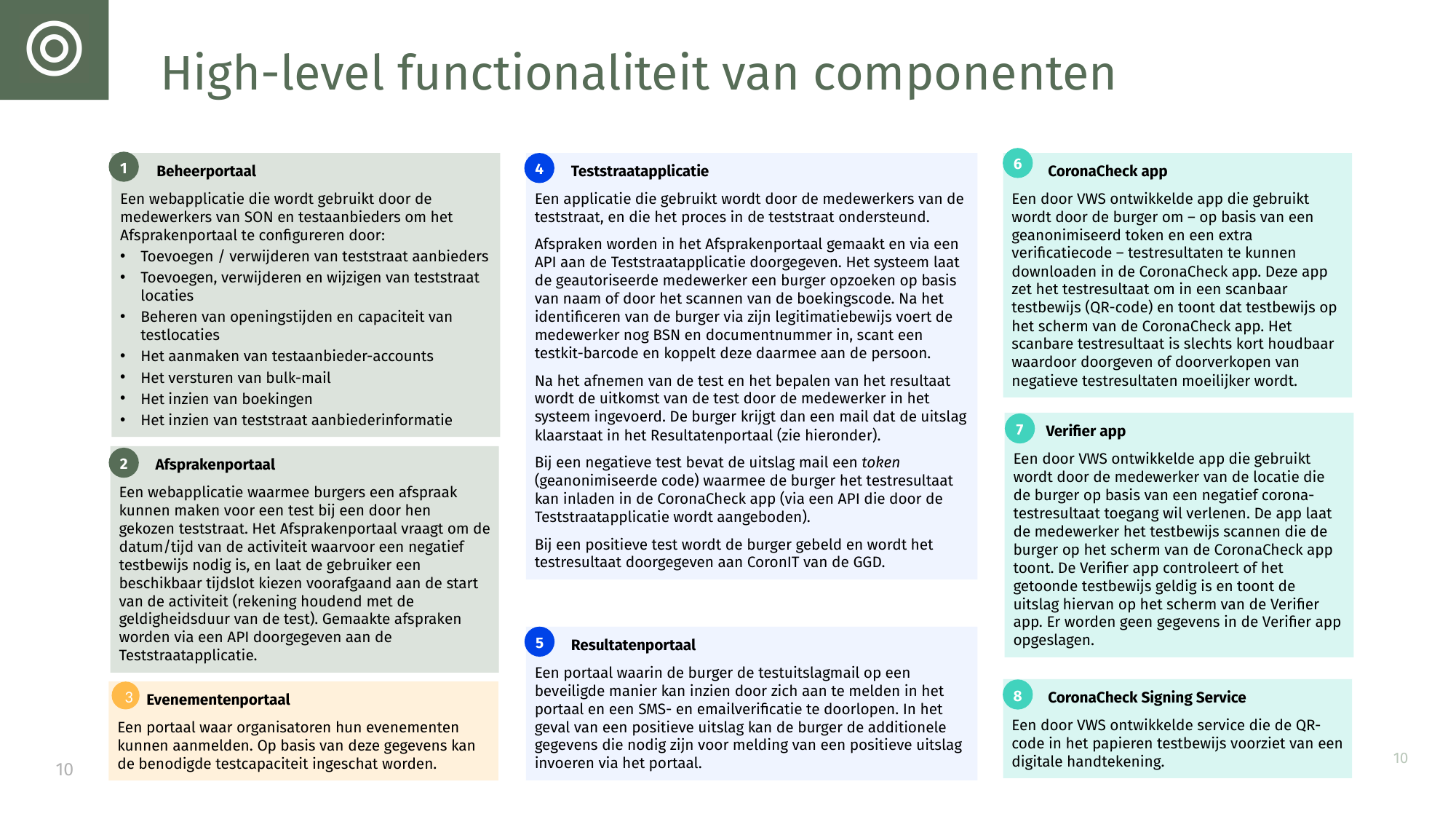

# High-level functionaliteit van componenten
6
1
          Beheerportaal
Een webapplicatie die wordt gebruikt door de medewerkers van SON en testaanbieders om het Afsprakenportaal te configureren door:
Toevoegen / verwijderen van teststraat aanbieders
Toevoegen, verwijderen en wijzigen van teststraat locaties
Beheren van openingstijden en capaciteit van testlocaties
Het aanmaken van testaanbieder-accounts
Het versturen van bulk-mail
Het inzien van boekingen
Het inzien van teststraat aanbiederinformatie
          Teststraatapplicatie
Een applicatie die gebruikt wordt door de medewerkers van de teststraat, en die het proces in de teststraat ondersteund.
Afspraken worden in het Afsprakenportaal gemaakt en via een API aan de Teststraatapplicatie doorgegeven. Het systeem laat de geautoriseerde medewerker een burger opzoeken op basis van naam of door het scannen van de boekingscode. Na het identificeren van de burger via zijn legitimatiebewijs voert de medewerker nog BSN en documentnummer in, scant een testkit-barcode en koppelt deze daarmee aan de persoon.
Na het afnemen van de test en het bepalen van het resultaat wordt de uitkomst van de test door de medewerker in het systeem ingevoerd. De burger krijgt dan een mail dat de uitslag klaarstaat in het Resultatenportaal (zie hieronder).
Bij een negatieve test bevat de uitslag mail een token (geanonimiseerde code) waarmee de burger het testresultaat kan inladen in de CoronaCheck app (via een API die door de Teststraatapplicatie wordt aangeboden).
Bij een positieve test wordt de burger gebeld en wordt het testresultaat doorgegeven aan CoronIT van de GGD.
          CoronaCheck app
Een door VWS ontwikkelde app die gebruikt wordt door de burger om – op basis van een geanonimiseerd token en een extra verificatiecode – testresultaten te kunnen downloaden in de CoronaCheck app. Deze app zet het testresultaat om in een scanbaar testbewijs (QR-code) en toont dat testbewijs op het scherm van de CoronaCheck app. Het scanbare testresultaat is slechts kort houdbaar waardoor doorgeven of doorverkopen van negatieve testresultaten moeilijker wordt.
4
         Verifier app
Een door VWS ontwikkelde app die gebruikt wordt door de medewerker van de locatie die de burger op basis van een negatief corona-testresultaat toegang wil verlenen. De app laat de medewerker het testbewijs scannen die de burger op het scherm van de CoronaCheck app toont. De Verifier app controleert of het getoonde testbewijs geldig is en toont de uitslag hiervan op het scherm van de Verifier app. Er worden geen gegevens in de Verifier app opgeslagen.
7
          Afsprakenportaal
Een webapplicatie waarmee burgers een afspraak kunnen maken voor een test bij een door hen gekozen teststraat. Het Afsprakenportaal vraagt om de datum/tijd van de activiteit waarvoor een negatief testbewijs nodig is, en laat de gebruiker een beschikbaar tijdslot kiezen voorafgaand aan de start van de activiteit (rekening houdend met de geldigheidsduur van de test). Gemaakte afspraken worden via een API doorgegeven aan de Teststraatapplicatie.
2
5
          Resultatenportaal
Een portaal waarin de burger de testuitslagmail op een beveiligde manier kan inzien door zich aan te melden in het portaal en een SMS- en emailverificatie te doorlopen. In het geval van een positieve uitslag kan de burger de additionele gegevens die nodig zijn voor melding van een positieve uitslag invoeren via het portaal.
          CoronaCheck Signing Service
Een door VWS ontwikkelde service die de QR-code in het papieren testbewijs voorziet van een digitale handtekening.
8
        Evenementenportaal
Een portaal waar organisatoren hun evenementen kunnen aanmelden. Op basis van deze gegevens kan de benodigde testcapaciteit ingeschat worden.
3
10
10